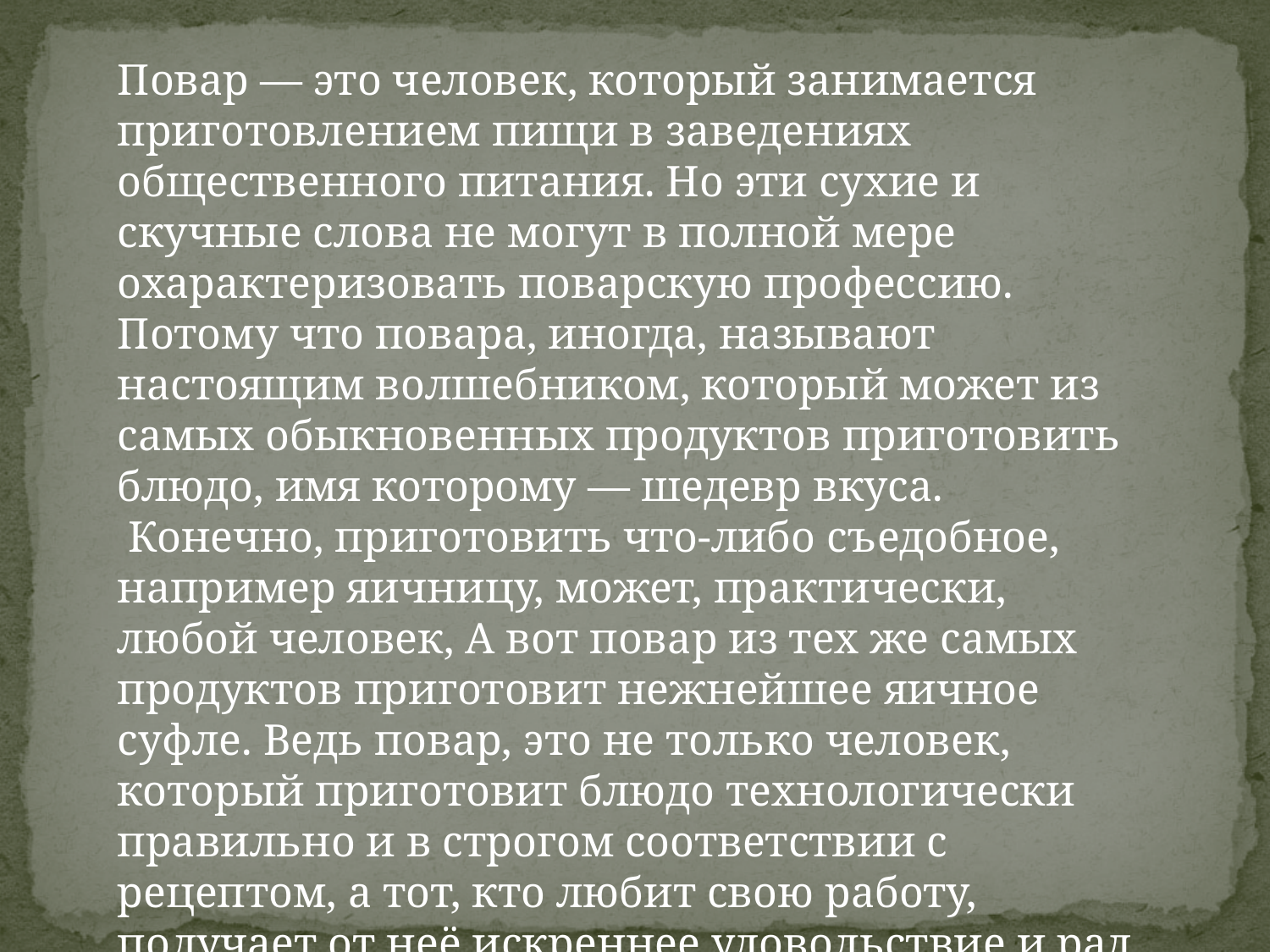

Повар — это человек, который занимается приготовлением пищи в заведениях общественного питания. Но эти сухие и скучные слова не могут в полной мере охарактеризовать поварскую профессию. Потому что повара, иногда, называют настоящим волшебником, который может из самых обыкновенных продуктов приготовить блюдо, имя которому — шедевр вкуса.
 Конечно, приготовить что-либо съедобное, например яичницу, может, практически, любой человек, А вот повар из тех же самых продуктов приготовит нежнейшее яичное суфле. Ведь повар, это не только человек, который приготовит блюдо технологически правильно и в строгом соответствии с рецептом, а тот, кто любит свою работу, получает от неё искреннее удовольствие и рад, когда результаты его труда восхищают клиентов.